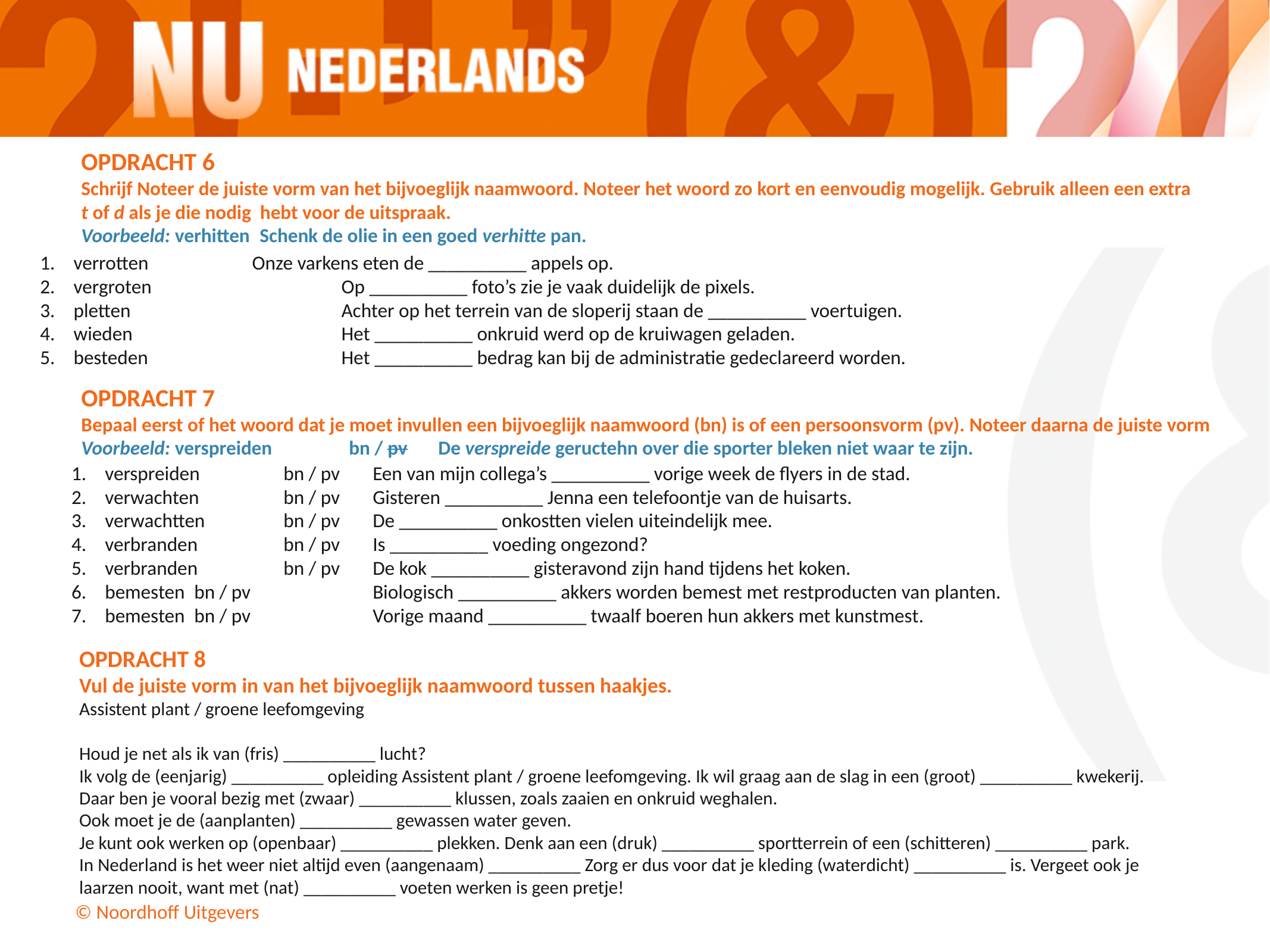

OPDRACHT 6
Schrijf Noteer de juiste vorm van het bijvoeglijk naamwoord. Noteer het woord zo kort en eenvoudig mogelijk. Gebruik alleen een extra
t of d als je die nodig  hebt voor de uitspraak.
Voorbeeld: verhitten	Schenk de olie in een goed verhitte pan.
verrotten 		Onze varkens eten de __________ appels op.
vergroten			Op __________ foto’s zie je vaak duidelijk de pixels.
pletten			Achter op het terrein van de sloperij staan de __________ voertuigen.
wieden			Het __________ onkruid werd op de kruiwagen geladen.
besteden			Het __________ bedrag kan bij de administratie gedeclareerd worden.
OPDRACHT 7
Bepaal eerst of het woord dat je moet invullen een bijvoeglijk naamwoord (bn) is of een persoonsvorm (pv). Noteer daarna de juiste vorm
Voorbeeld: verspreiden	bn / pv	De verspreide geructehn over die sporter bleken niet waar te zijn.
verspreiden	bn / pv 	Een van mijn collega’s __________ vorige week de flyers in de stad.
verwachten	bn / pv 	Gisteren __________ Jenna een telefoontje van de huisarts.
verwachtten	bn / pv 	De __________ onkostten vielen uiteindelijk mee.
verbranden 	bn / pv 	Is __________ voeding ongezond?
verbranden	bn / pv 	De kok __________ gisteravond zijn hand tijdens het koken.
bemesten 	bn / pv		Biologisch __________ akkers worden bemest met restproducten van planten.
bemesten 	bn / pv		Vorige maand __________ twaalf boeren hun akkers met kunstmest.
OPDRACHT 8
Vul de juiste vorm in van het bijvoeglijk naamwoord tussen haakjes.
Assistent plant / groene leefomgeving

Houd je net als ik van (fris) __________ lucht?
Ik volg de (eenjarig) __________ opleiding Assistent plant / groene leefomgeving. Ik wil graag aan de slag in een (groot) __________ kwekerij.
Daar ben je vooral bezig met (zwaar) __________ klussen, zoals zaaien en onkruid weghalen.
Ook moet je de (aanplanten) __________ gewassen water geven.
Je kunt ook werken op (openbaar) __________ plekken. Denk aan een (druk) __________ sportterrein of een (schitteren) __________ park.
In Nederland is het weer niet altijd even (aangenaam) __________ Zorg er dus voor dat je kleding (waterdicht) __________ is. Vergeet ook je
laarzen nooit, want met (nat) __________ voeten werken is geen pretje!